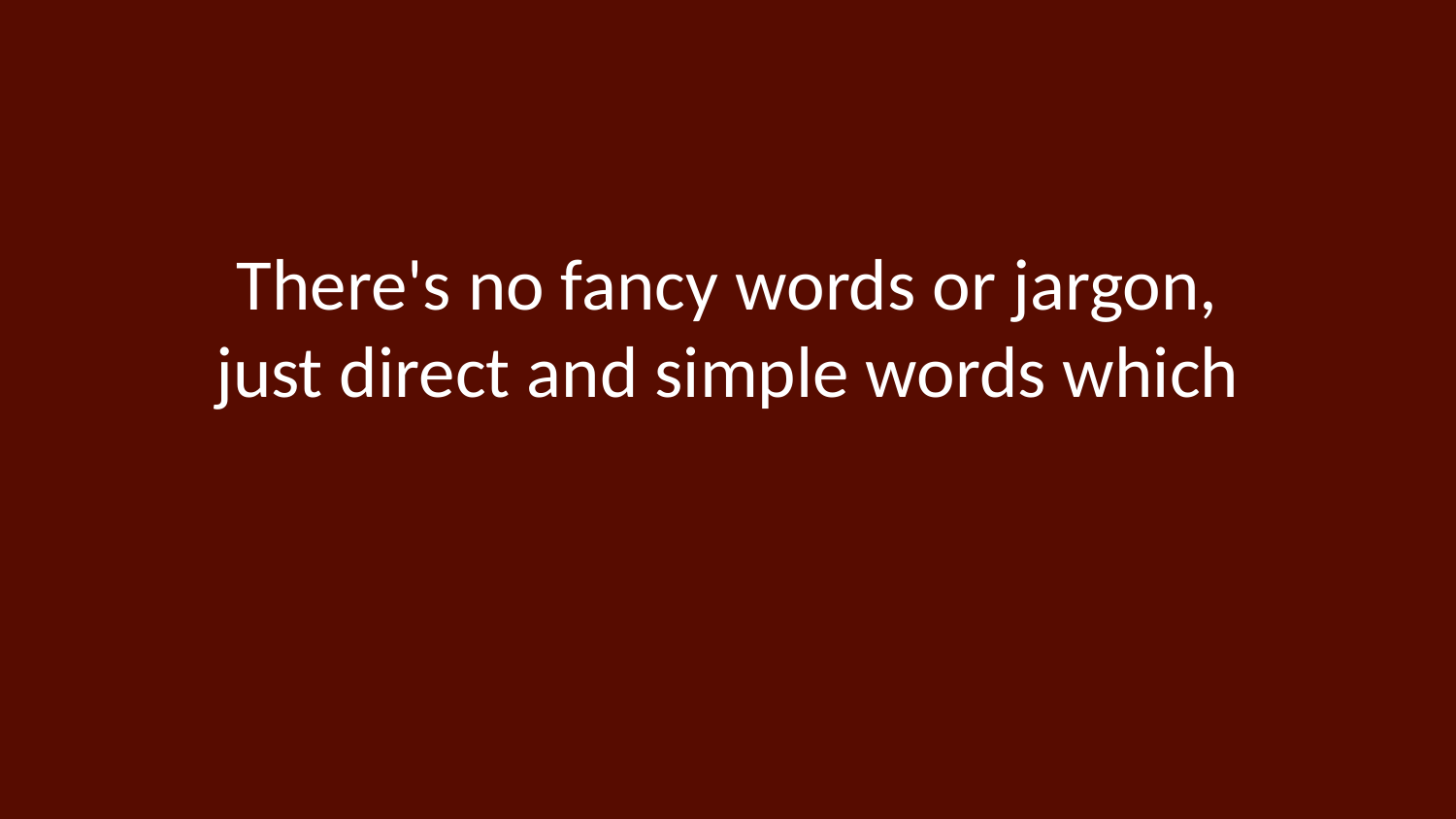

There's no fancy words or jargon,
 just direct and simple words which